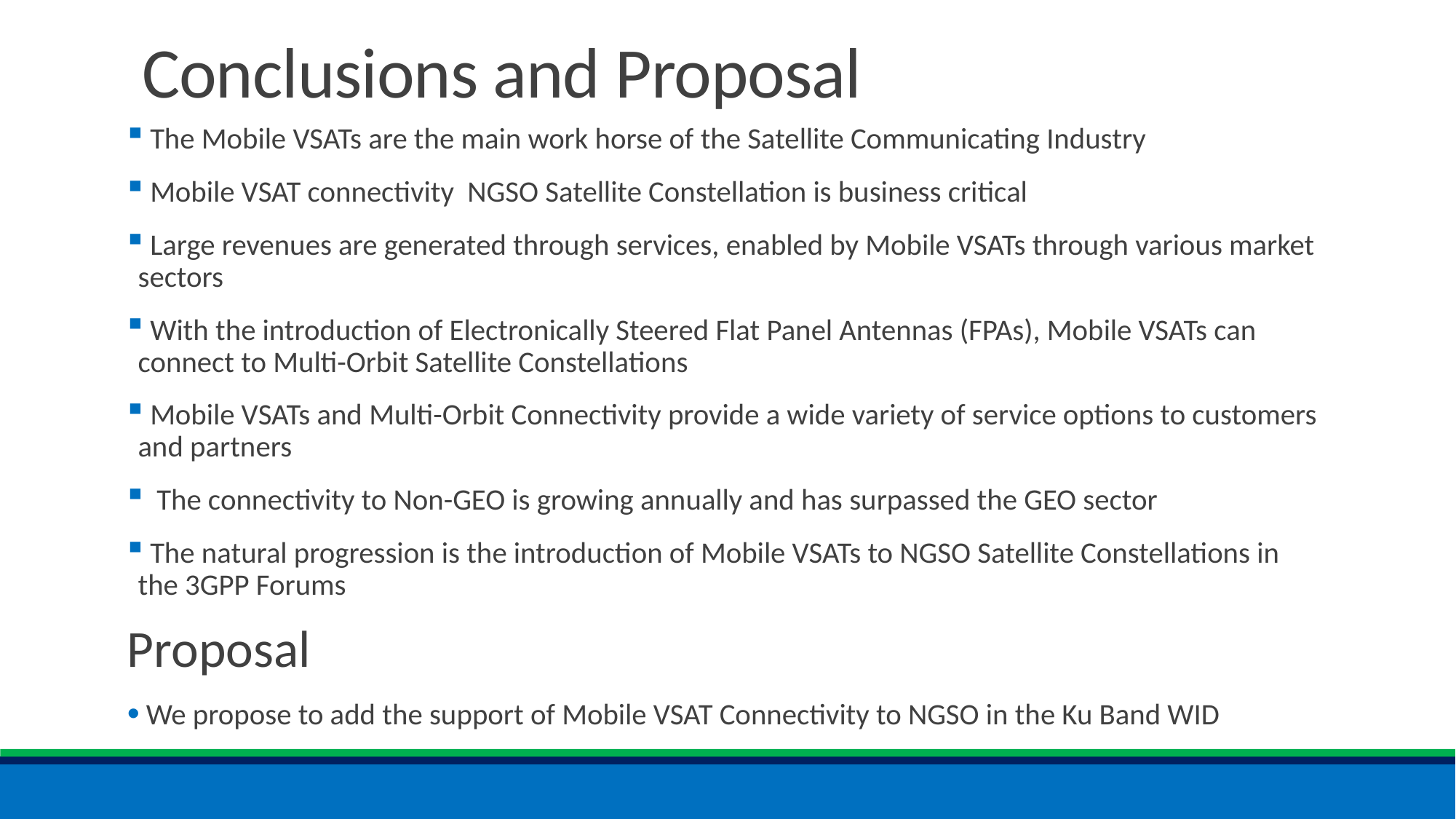

# Conclusions and Proposal
 The Mobile VSATs are the main work horse of the Satellite Communicating Industry
 Mobile VSAT connectivity  NGSO Satellite Constellation is business critical
 Large revenues are generated through services, enabled by Mobile VSATs through various market sectors
 With the introduction of Electronically Steered Flat Panel Antennas (FPAs), Mobile VSATs can connect to Multi-Orbit Satellite Constellations
 Mobile VSATs and Multi-Orbit Connectivity provide a wide variety of service options to customers and partners
  The connectivity to Non-GEO is growing annually and has surpassed the GEO sector
 The natural progression is the introduction of Mobile VSATs to NGSO Satellite Constellations in the 3GPP Forums
Proposal
 We propose to add the support of Mobile VSAT Connectivity to NGSO in the Ku Band WID